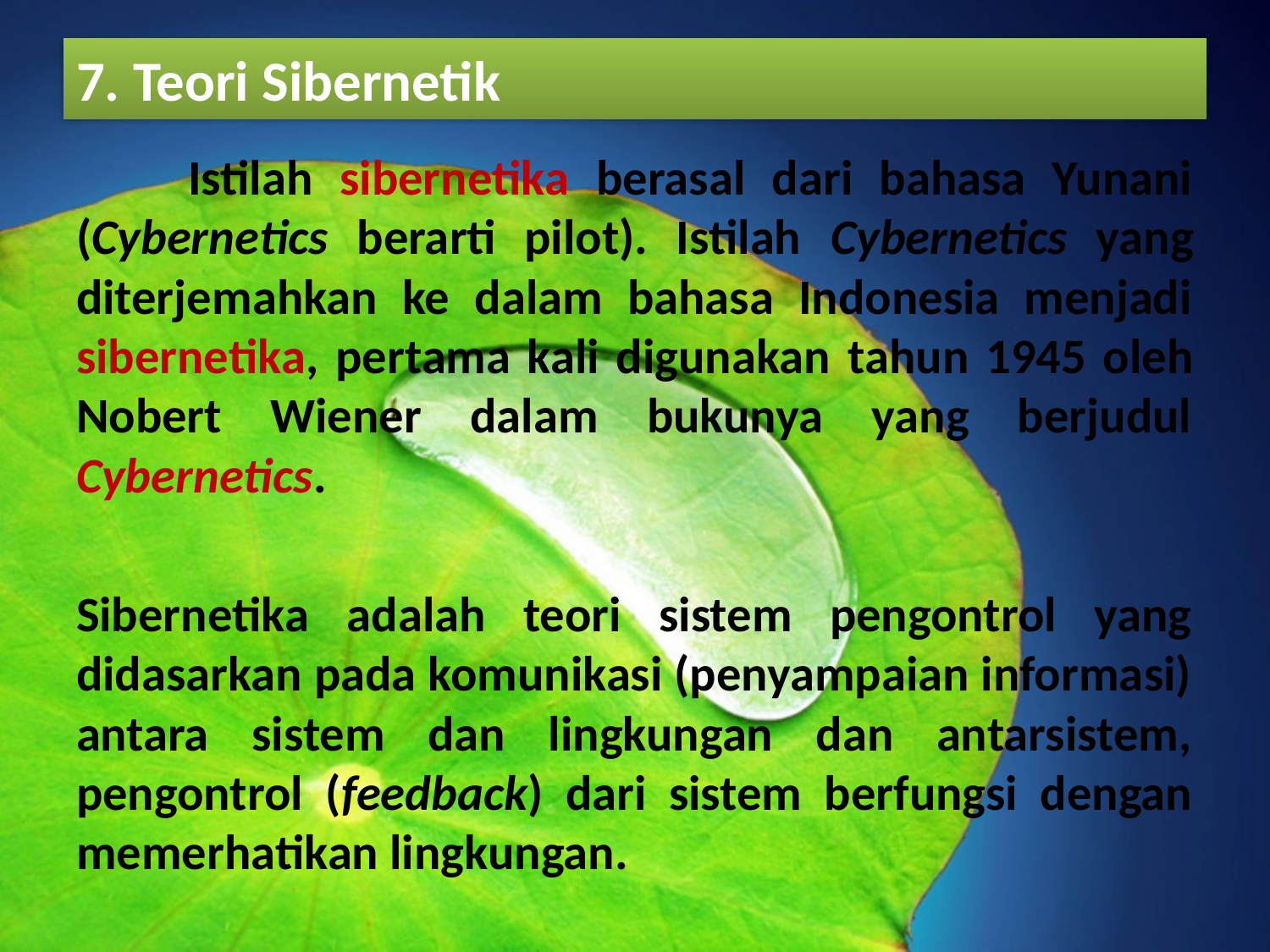

# 7. Teori Sibernetik
	Istilah sibernetika berasal dari bahasa Yunani (Cybernetics berarti pilot). Istilah Cybernetics yang diterjemahkan ke dalam bahasa Indonesia menjadi sibernetika, pertama kali digunakan tahun 1945 oleh Nobert Wiener dalam bukunya yang berjudul Cybernetics.

Sibernetika adalah teori sistem pengontrol yang didasarkan pada komunikasi (penyampaian informasi) antara sistem dan lingkungan dan antarsistem, pengontrol (feedback) dari sistem berfungsi dengan memerhatikan lingkungan.